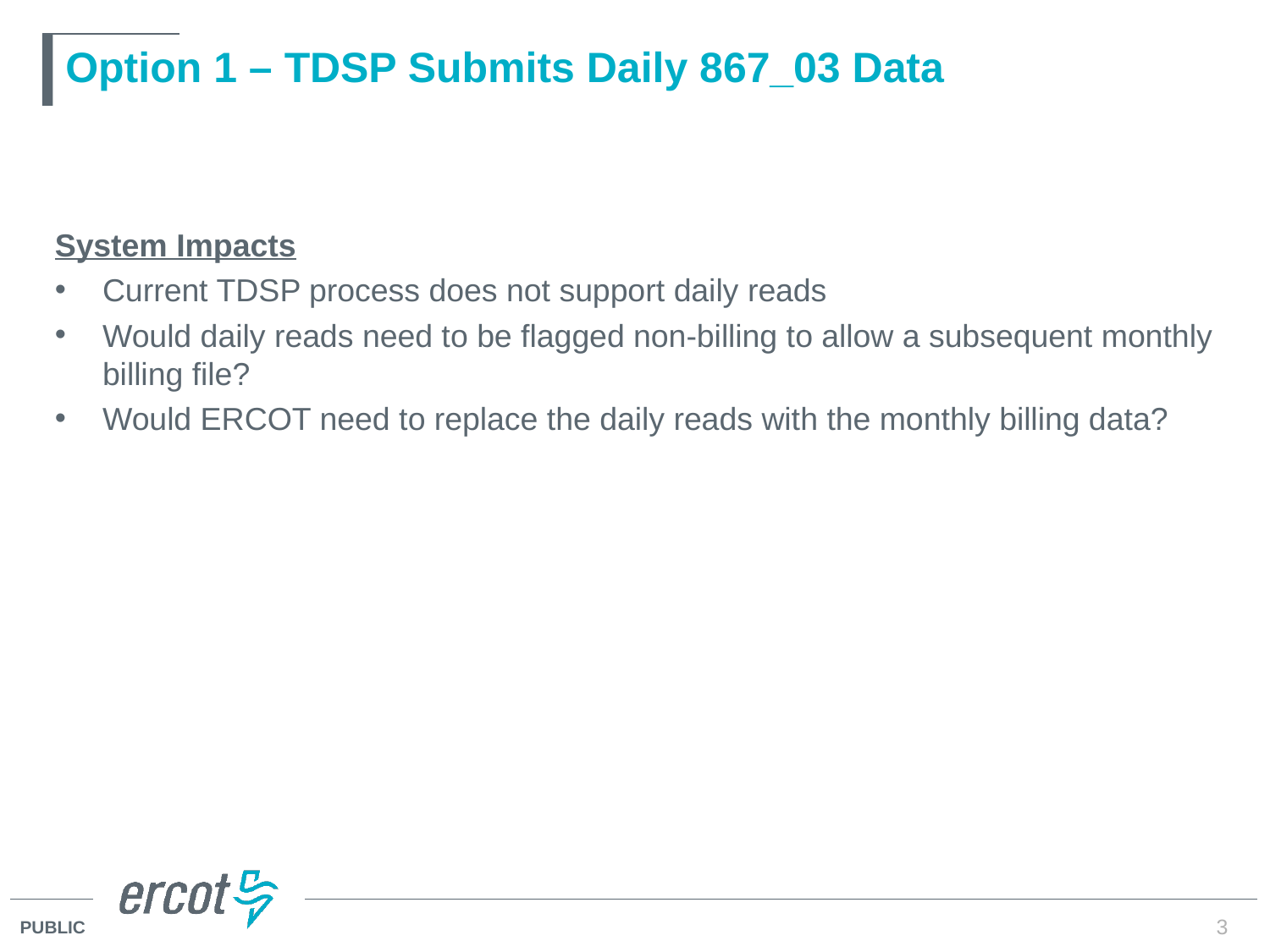

# Option 1 – TDSP Submits Daily 867_03 Data

System Impacts
Current TDSP process does not support daily reads
Would daily reads need to be flagged non-billing to allow a subsequent monthly billing file?
Would ERCOT need to replace the daily reads with the monthly billing data?
3